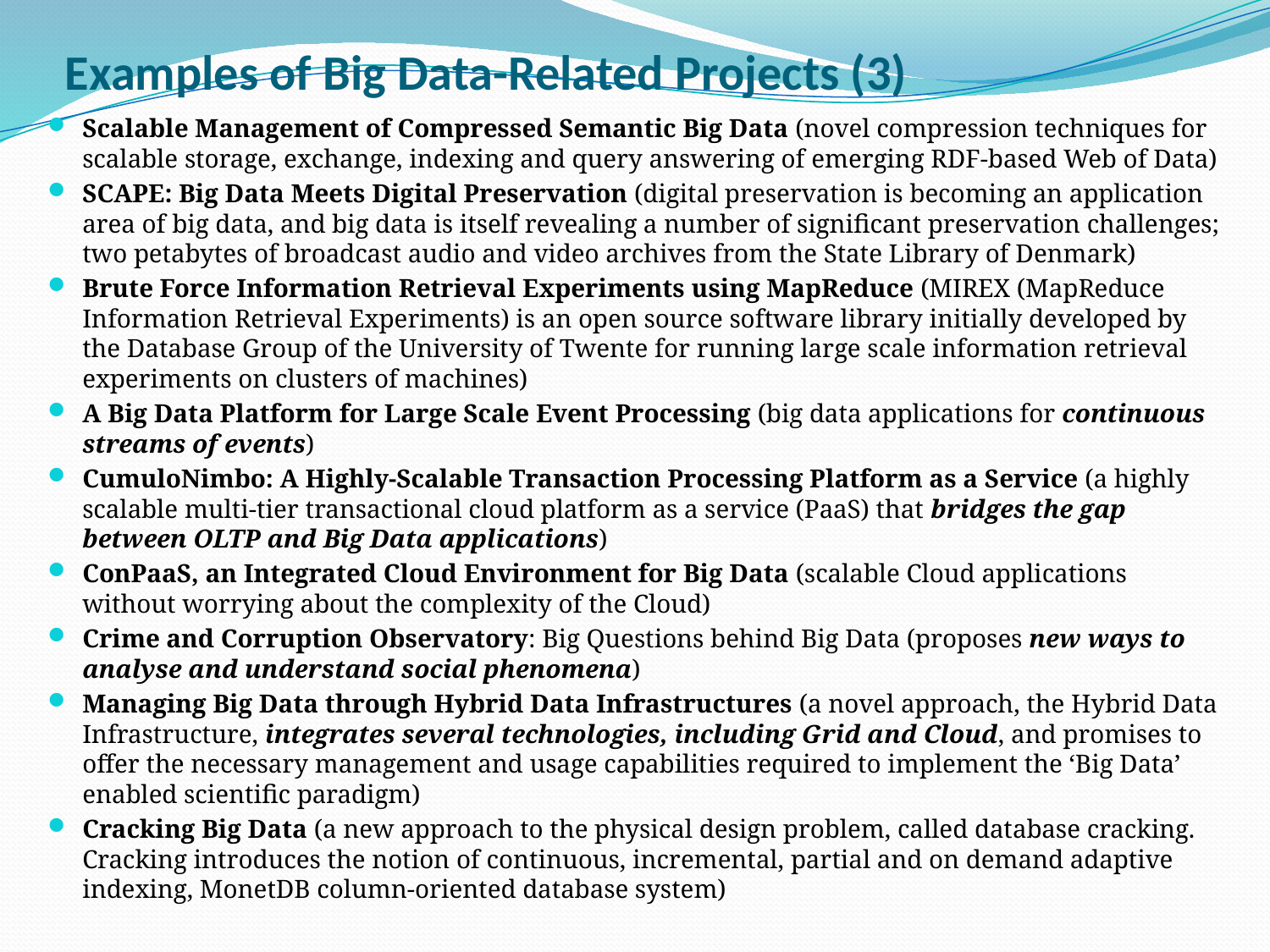

# Examples of Big Data-Related Projects (3)
Scalable Management of Compressed Semantic Big Data (novel compression techniques for scalable storage, exchange, indexing and query answering of emerging RDF-based Web of Data)
SCAPE: Big Data Meets Digital Preservation (digital preservation is becoming an application area of big data, and big data is itself revealing a number of significant preservation challenges; two petabytes of broadcast audio and video archives from the State Library of Denmark)
Brute Force Information Retrieval Experiments using MapReduce (MIREX (MapReduce Information Retrieval Experiments) is an open source software library initially developed by the Database Group of the University of Twente for running large scale information retrieval experiments on clusters of machines)
A Big Data Platform for Large Scale Event Processing (big data applications for continuous streams of events)
CumuloNimbo: A Highly-Scalable Transaction Processing Platform as a Service (a highly scalable multi-tier transactional cloud platform as a service (PaaS) that bridges the gap between OLTP and Big Data applications)
ConPaaS, an Integrated Cloud Environment for Big Data (scalable Cloud applications without worrying about the complexity of the Cloud)
Crime and Corruption Observatory: Big Questions behind Big Data (proposes new ways to analyse and understand social phenomena)
Managing Big Data through Hybrid Data Infrastructures (a novel approach, the Hybrid Data Infrastructure, integrates several technologies, including Grid and Cloud, and promises to offer the necessary management and usage capabilities required to implement the ‘Big Data’ enabled scientific paradigm)
Cracking Big Data (a new approach to the physical design problem, called database cracking. Cracking introduces the notion of continuous, incremental, partial and on demand adaptive indexing, MonetDB column-oriented database system)